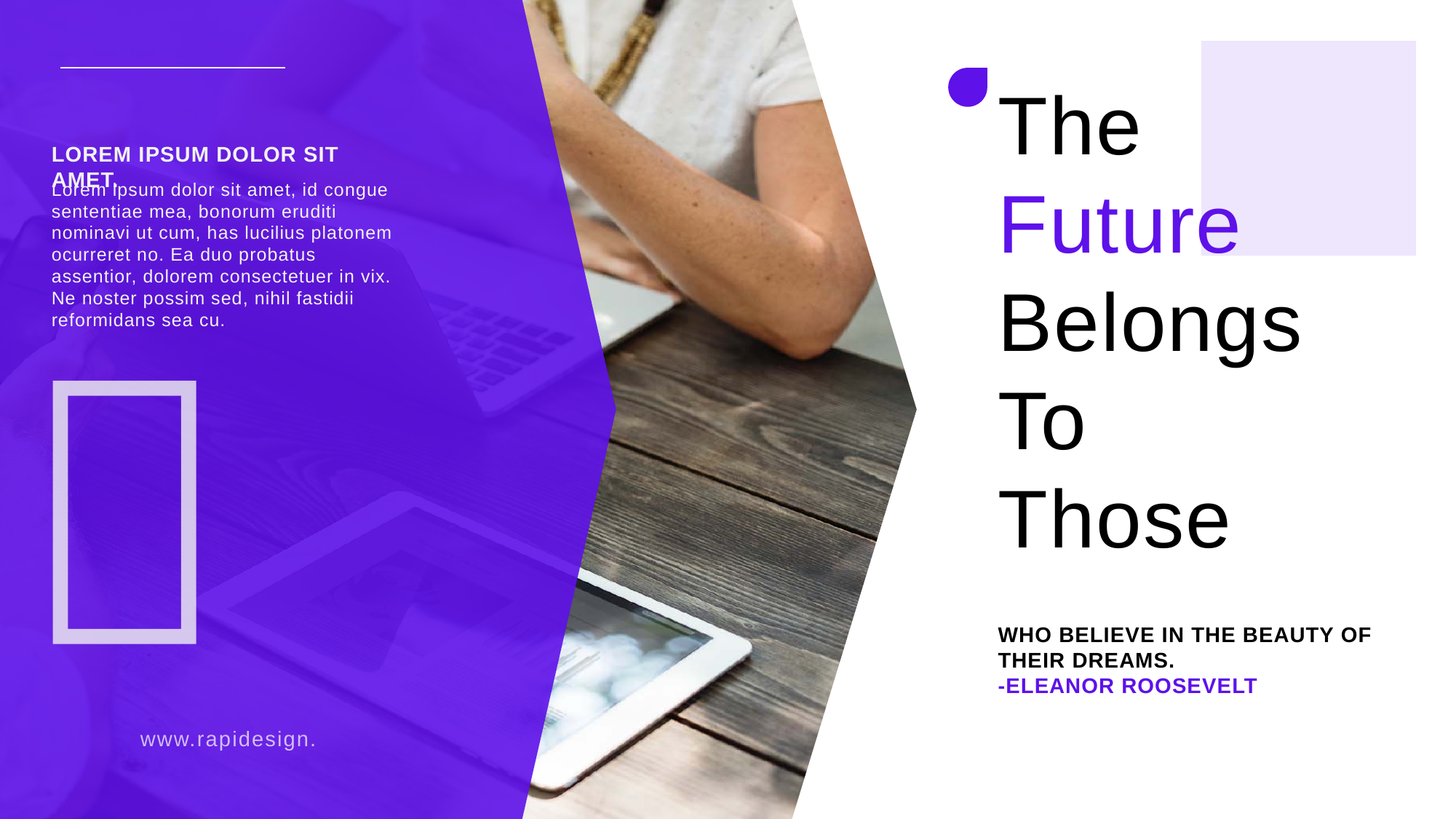

The Future Belongs To
Those
LOREM IPSUM DOLOR SIT AMET.
Lorem ipsum dolor sit amet, id congue sententiae mea, bonorum eruditi nominavi ut cum, has lucilius platonem ocurreret no. Ea duo probatus assentior, dolorem consectetuer in vix. Ne noster possim sed, nihil fastidii reformidans sea cu.

WHO BELIEVE IN THE BEAUTY OF THEIR DREAMS.
-ELEANOR ROOSEVELT
www.rapidesign.cn